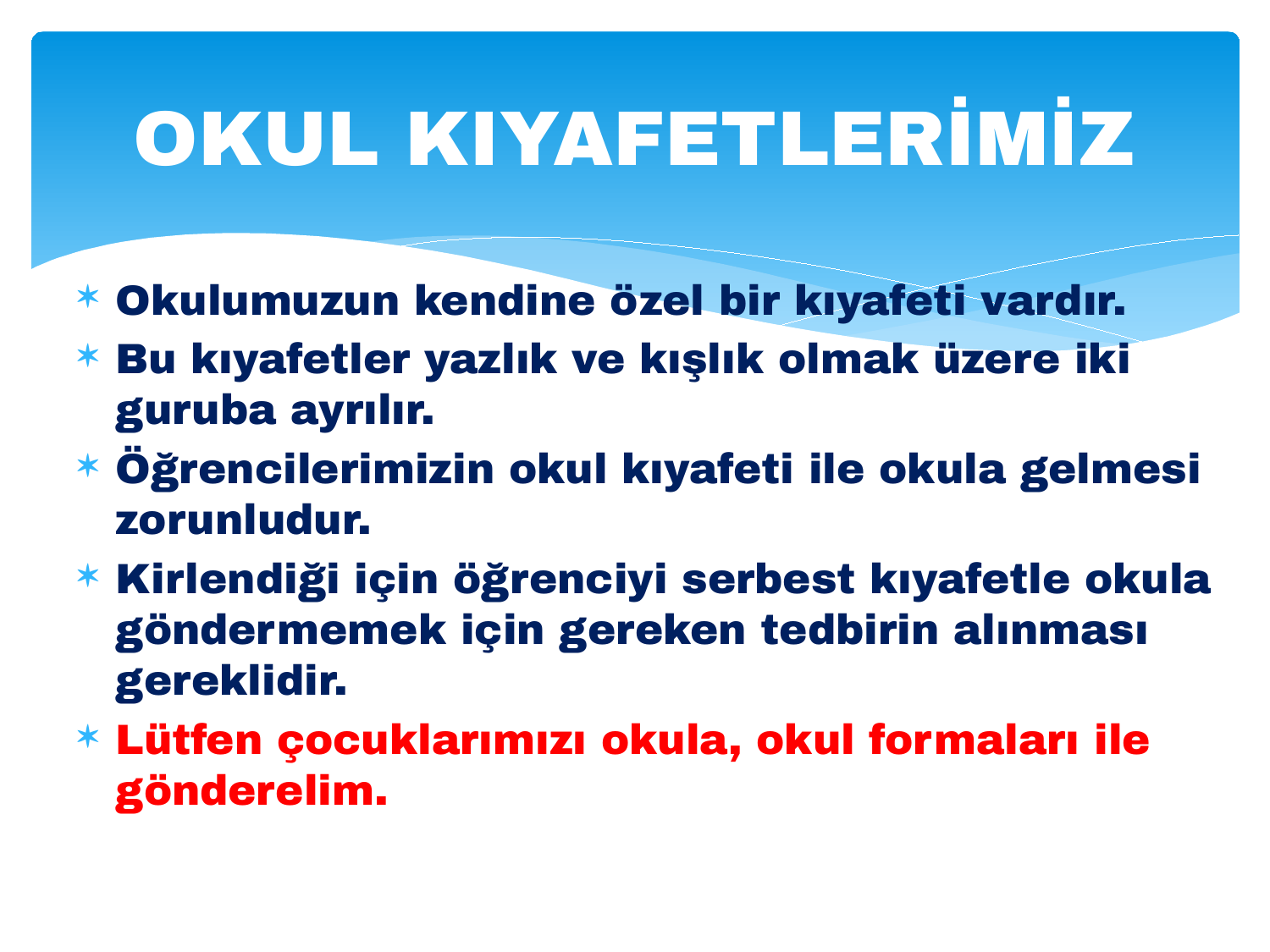

# OKUL KIYAFETLERİMİZ
Okulumuzun kendine özel bir kıyafeti vardır.
Bu kıyafetler yazlık ve kışlık olmak üzere iki  guruba ayrılır.
Öğrencilerimizin okul kıyafeti ile okula gelmesi zorunludur.
Kirlendiği için öğrenciyi serbest kıyafetle okula göndermemek için gereken tedbirin alınması gereklidir.
Lütfen çocuklarımızı okula, okul formaları ile gönderelim.